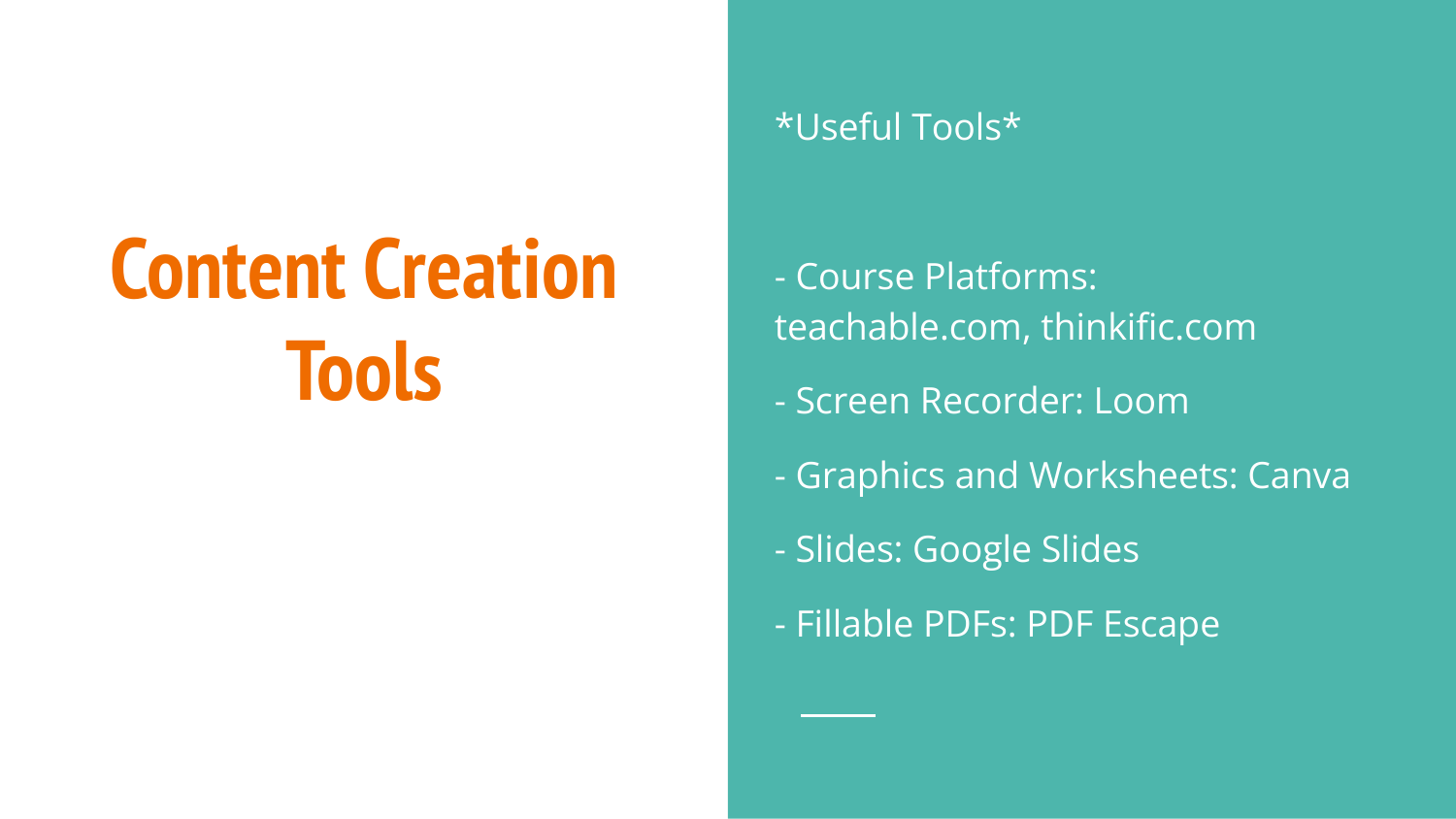

*Useful Tools*

- Course Platforms: teachable.com, thinkific.com
- Screen Recorder: Loom
- Graphics and Worksheets: Canva
- Slides: Google Slides
- Fillable PDFs: PDF Escape
# Content Creation Tools